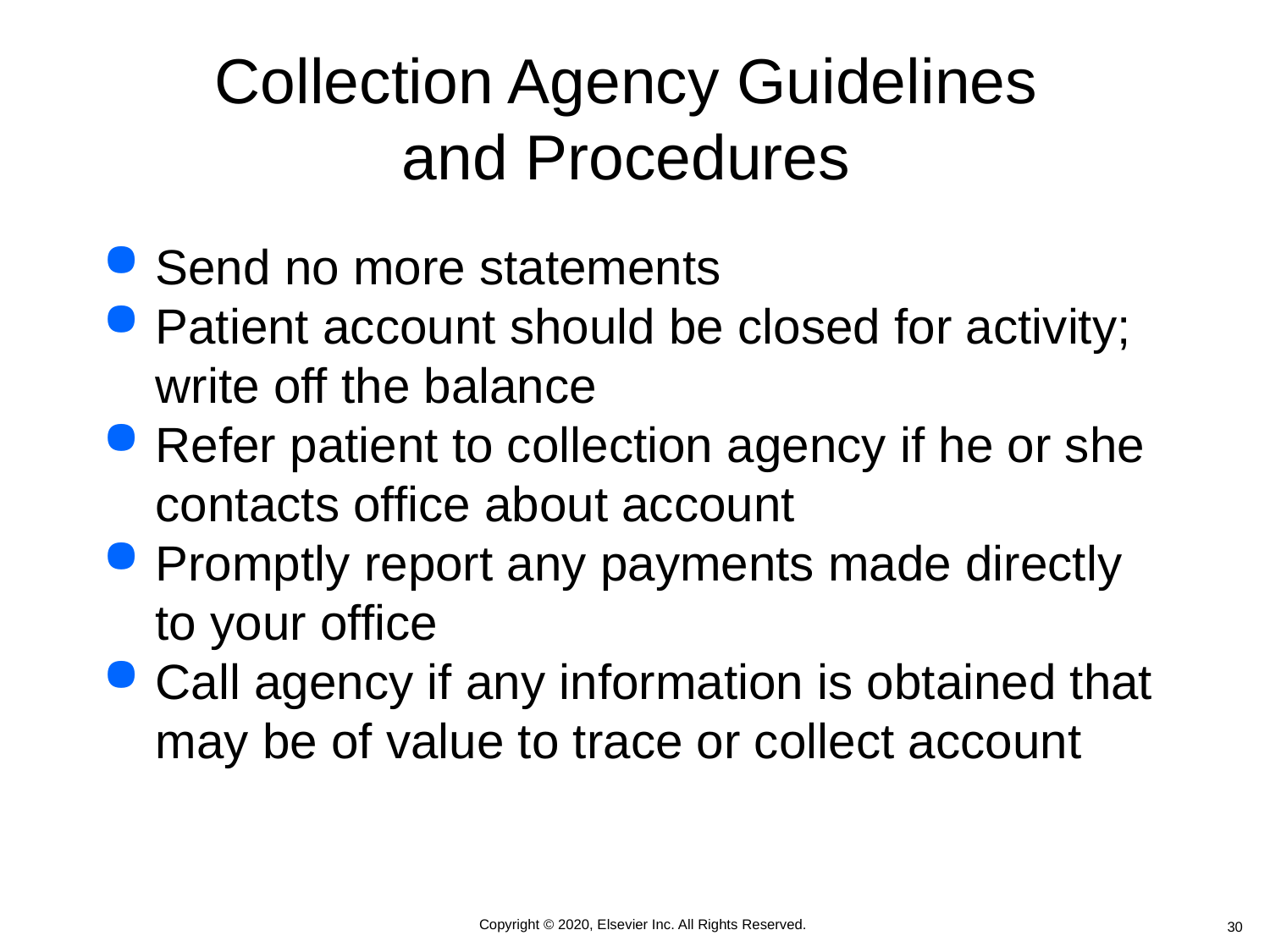

# Collection Agency Guidelines and Procedures
Send no more statements
Patient account should be closed for activity; write off the balance
Refer patient to collection agency if he or she contacts office about account
Promptly report any payments made directly to your office
Call agency if any information is obtained that may be of value to trace or collect account